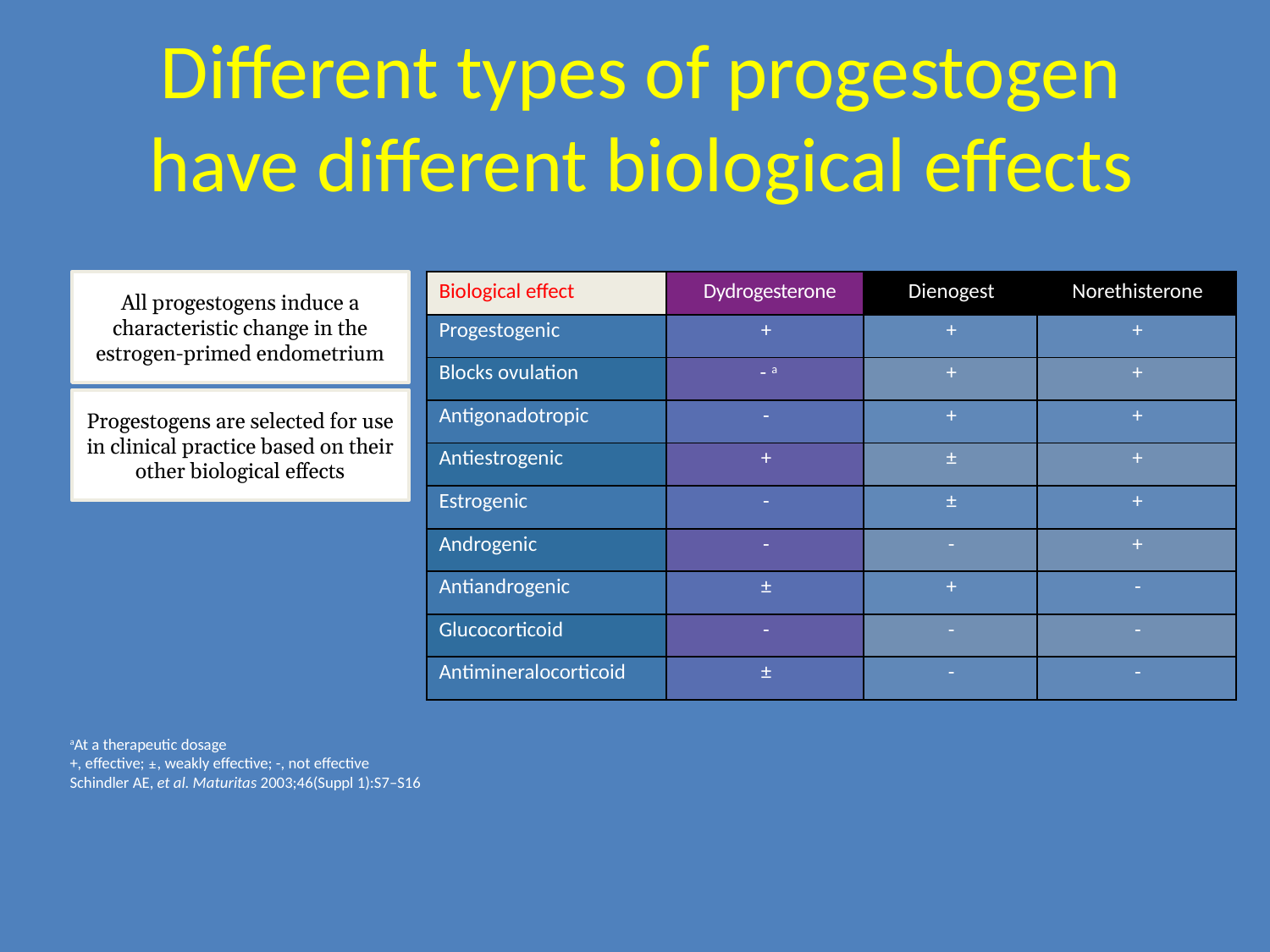

# Different types of progestogen have different biological effects
| Biological effect | Dydrogesterone | Dienogest | Norethisterone |
| --- | --- | --- | --- |
| Progestogenic | + | + | + |
| Blocks ovulation | - a | + | + |
| Antigonadotropic | - | + | + |
| Antiestrogenic | + | ± | + |
| Estrogenic | - | ± | + |
| Androgenic | - | - | + |
| Antiandrogenic | ± | + | - |
| Glucocorticoid | - | - | - |
| Antimineralocorticoid | ± | - | - |
All progestogens induce a characteristic change in the estrogen-primed endometrium
Progestogens are selected for use in clinical practice based on their other biological effects
aAt a therapeutic dosage
+, effective; ±, weakly effective; -, not effective
Schindler AE, et al. Maturitas 2003;46(Suppl 1):S7–S16